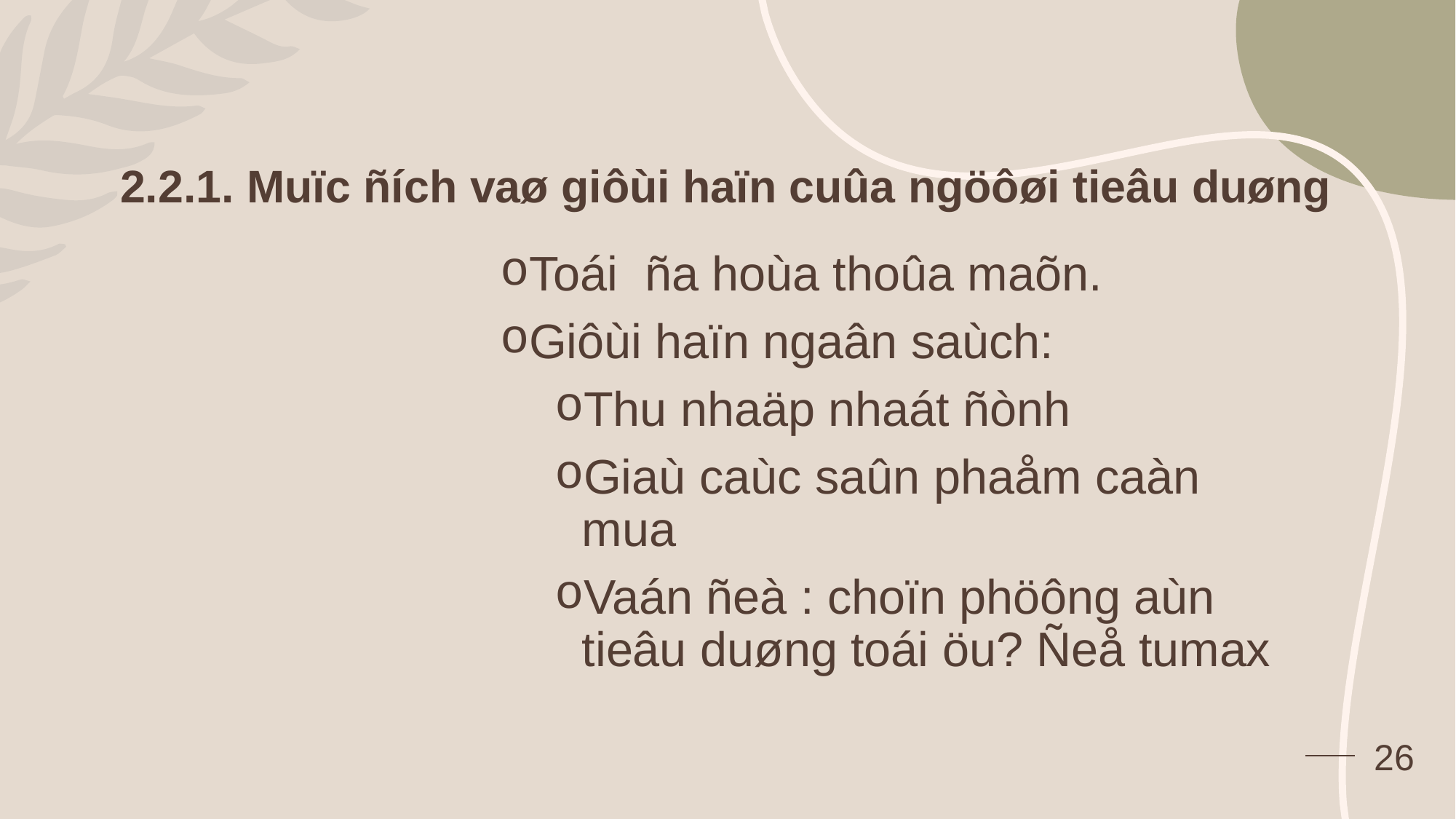

2.2.1. Muïc ñích vaø giôùi haïn cuûa ngöôøi tieâu duøng

Toái  ña hoùa thoûa maõn.
Giôùi haïn ngaân saùch:
Thu nhaäp nhaát ñònh
Giaù caùc saûn phaåm caàn mua
Vaán ñeà : choïn phöông aùn tieâu duøng toái öu? Ñeå tumax
26